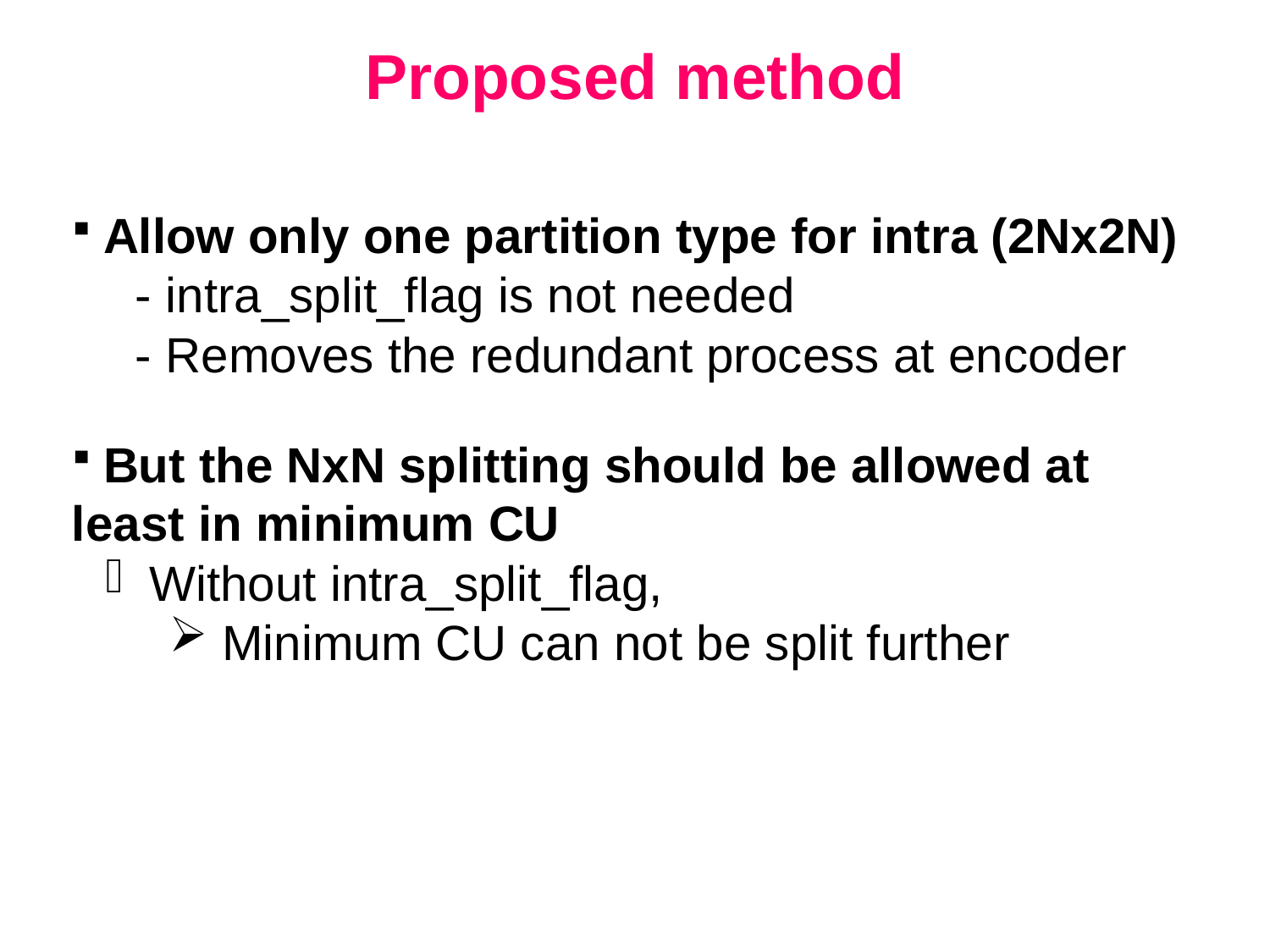

# Proposed method
 Allow only one partition type for intra (2Nx2N)
- intra_split_flag is not needed
- Removes the redundant process at encoder

 But the NxN splitting should be allowed at least in minimum CU
 Without intra_split_flag,
 Minimum CU can not be split further